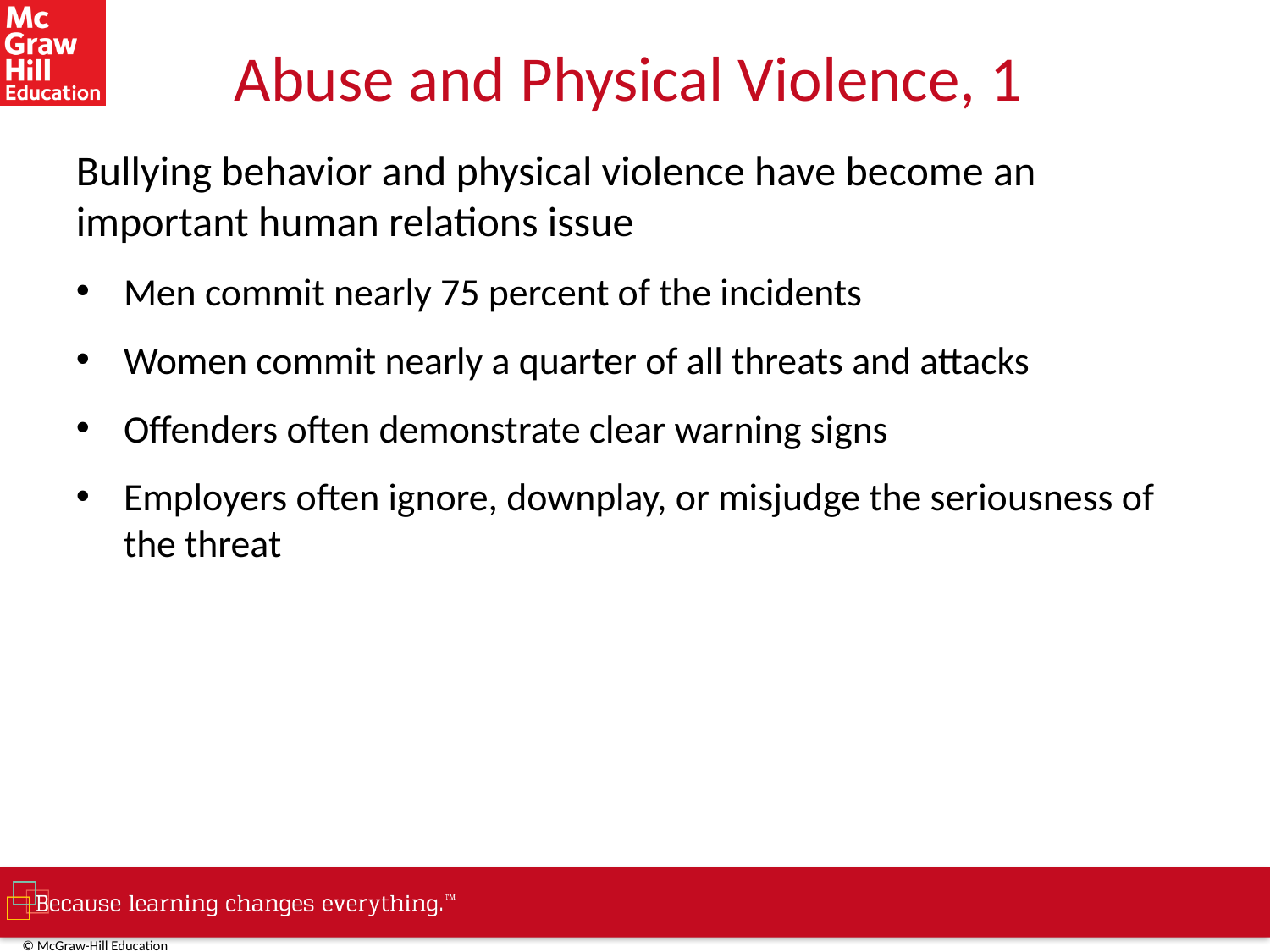

# Abuse and Physical Violence, 1
Bullying behavior and physical violence have become an important human relations issue
Men commit nearly 75 percent of the incidents
Women commit nearly a quarter of all threats and attacks
Offenders often demonstrate clear warning signs
Employers often ignore, downplay, or misjudge the seriousness of the threat